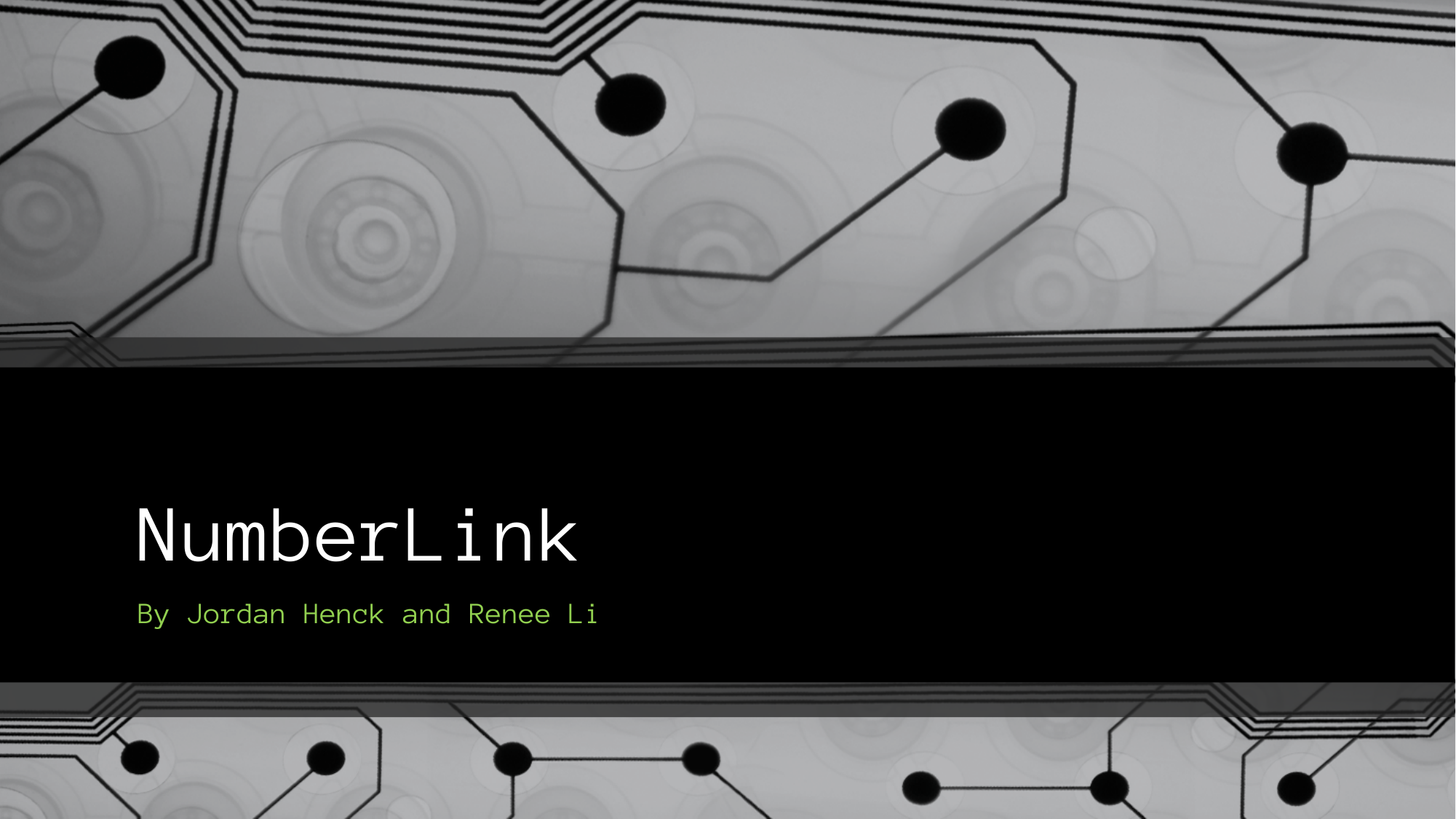

# NumberLink
By Jordan Henck and Renee Li